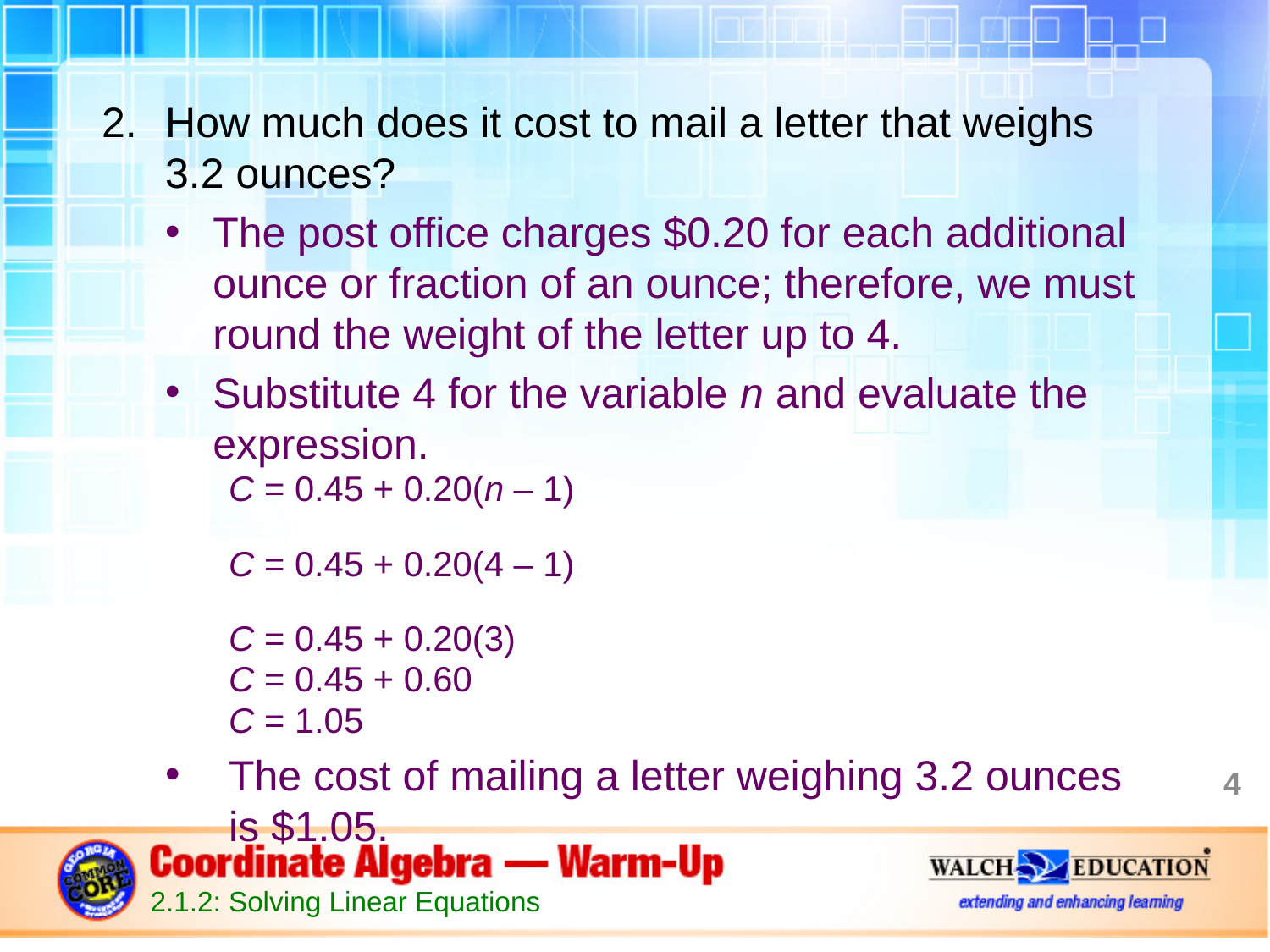

How much does it cost to mail a letter that weighs 3.2 ounces?
The post office charges $0.20 for each additional ounce or fraction of an ounce; therefore, we must round the weight of the letter up to 4.
Substitute 4 for the variable n and evaluate the expression.
C = 0.45 + 0.20(n – 1)
C = 0.45 + 0.20(4 – 1)
C = 0.45 + 0.20(3)
C = 0.45 + 0.60
C = 1.05
The cost of mailing a letter weighing 3.2 ounces is $1.05.
4
2.1.2: Solving Linear Equations